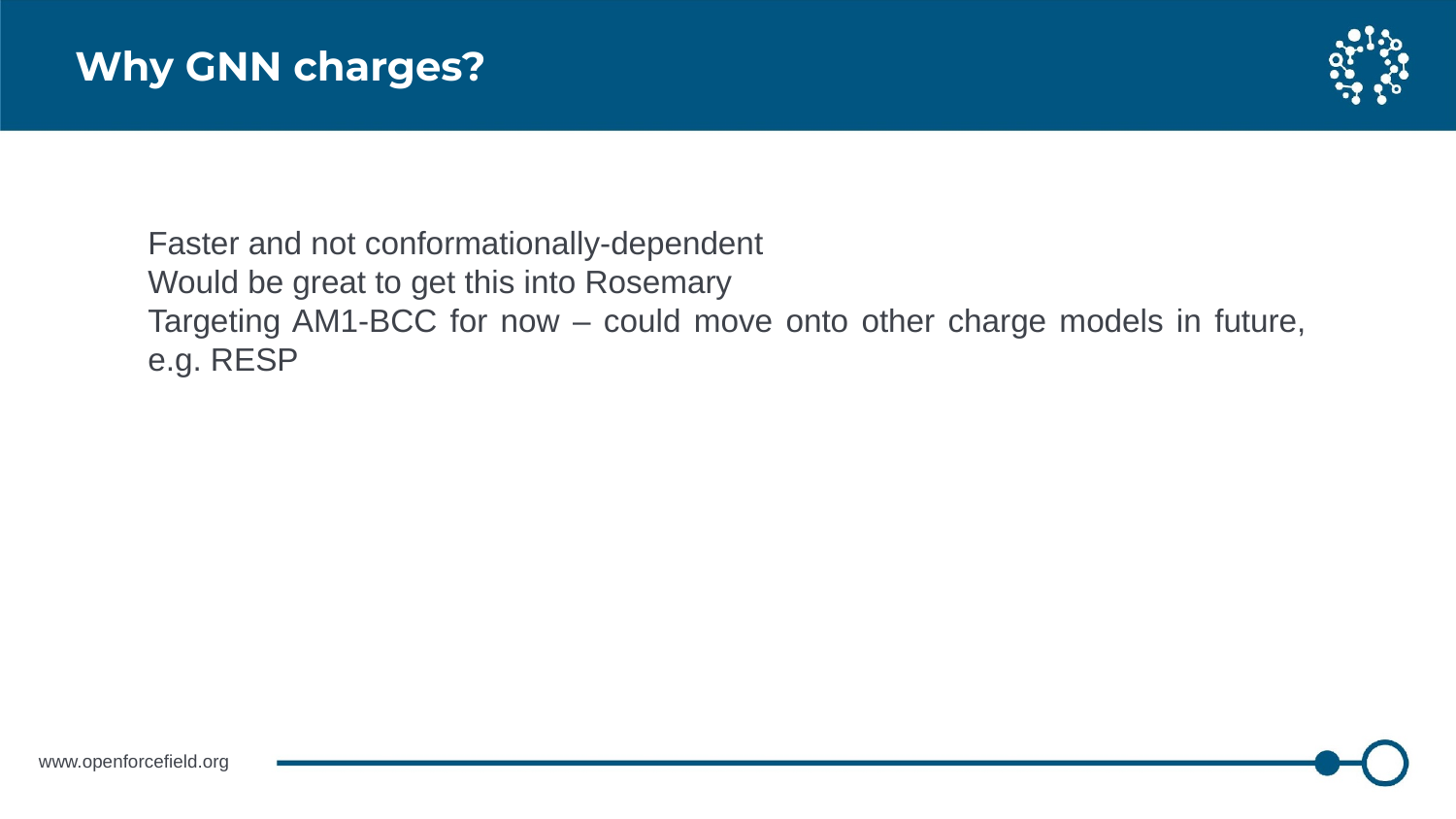

# Why GNN charges?

Faster and not conformationally-dependent
Would be great to get this into Rosemary
Targeting AM1-BCC for now – could move onto other charge models in future, e.g. RESP